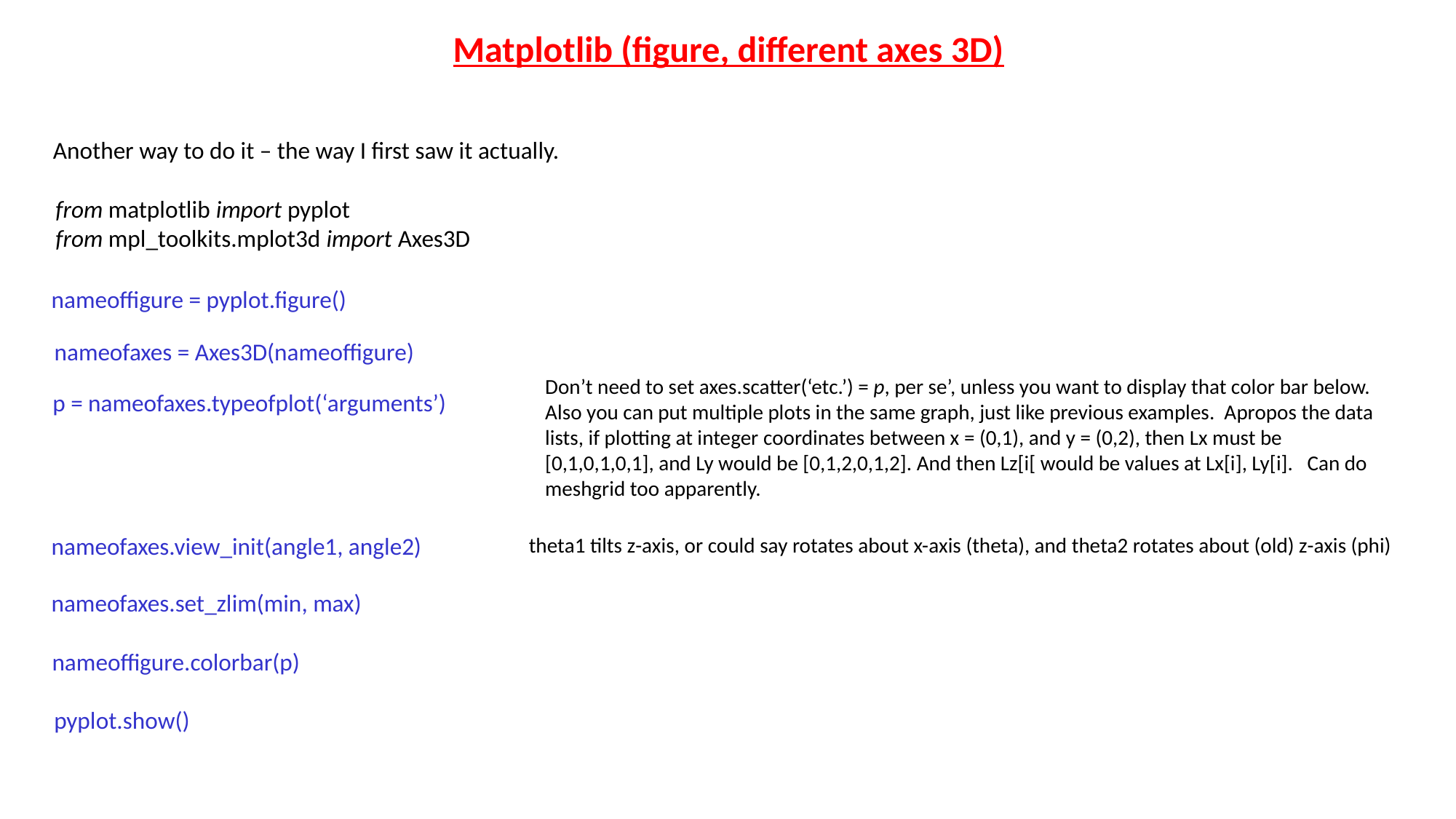

Matplotlib (figure, different axes 3D)
Another way to do it – the way I first saw it actually.
from matplotlib import pyplot
from mpl_toolkits.mplot3d import Axes3D
nameoffigure = pyplot.figure()
nameofaxes = Axes3D(nameoffigure)
Don’t need to set axes.scatter(‘etc.’) = p, per se’, unless you want to display that color bar below.  Also you can put multiple plots in the same graph, just like previous examples.  Apropos the data lists, if plotting at integer coordinates between x = (0,1), and y = (0,2), then Lx must be [0,1,0,1,0,1], and Ly would be [0,1,2,0,1,2]. And then Lz[i[ would be values at Lx[i], Ly[i].   Can do meshgrid too apparently.
p = nameofaxes.typeofplot(‘arguments’)
nameofaxes.view_init(angle1, angle2)
theta1 tilts z-axis, or could say rotates about x-axis (theta), and theta2 rotates about (old) z-axis (phi)
nameofaxes.set_zlim(min, max)
nameoffigure.colorbar(p)
pyplot.show()